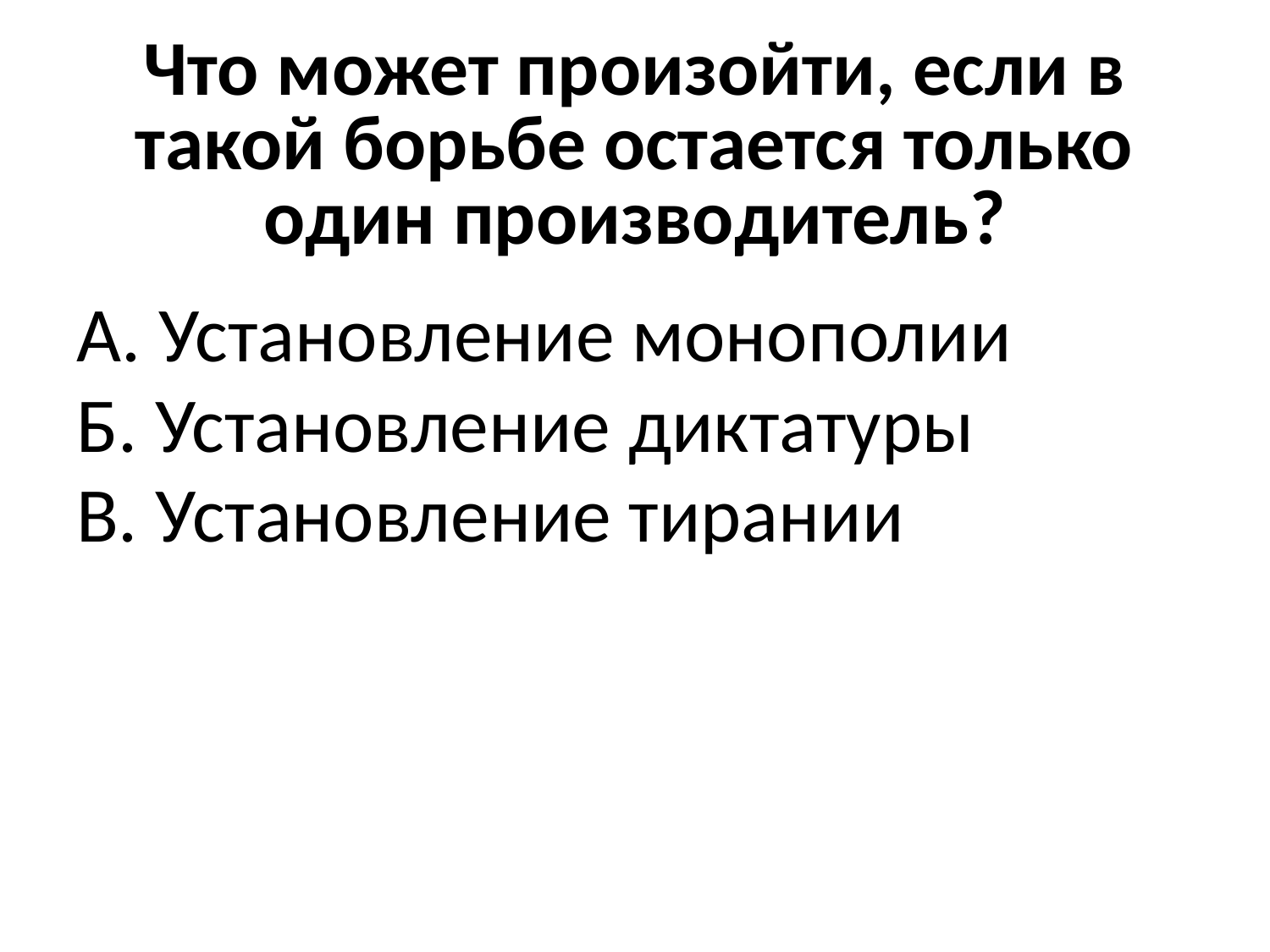

# Что может произойти, если в такой борьбе остается только один производитель?
А. Установление монополии
Б. Установление диктатуры
В. Установление тирании